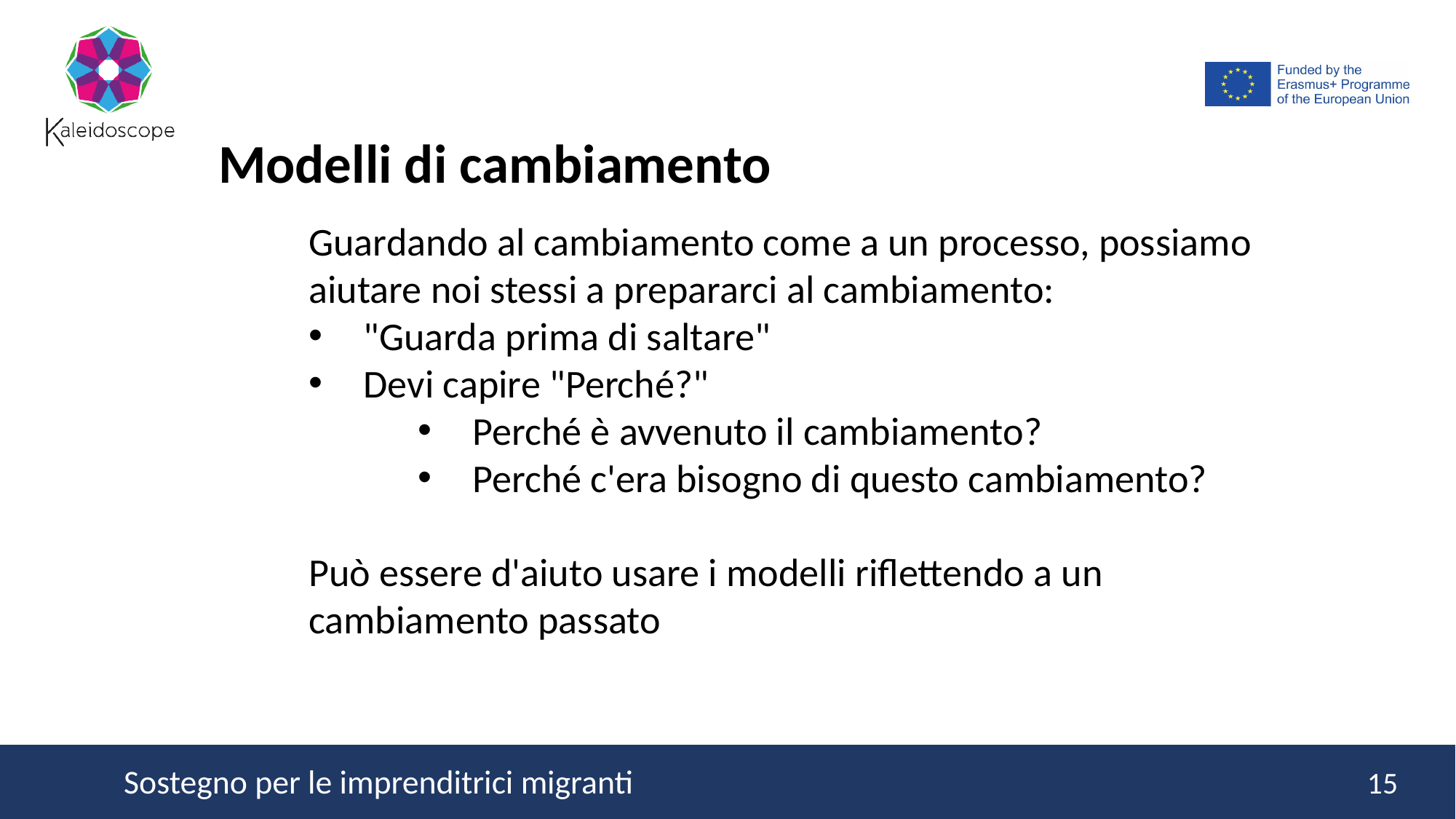

Modelli di cambiamento
Guardando al cambiamento come a un processo, possiamo aiutare noi stessi a prepararci al cambiamento:
"Guarda prima di saltare"
Devi capire "Perché?"
Perché è avvenuto il cambiamento?
Perché c'era bisogno di questo cambiamento?

Può essere d'aiuto usare i modelli riflettendo a un cambiamento passato
15